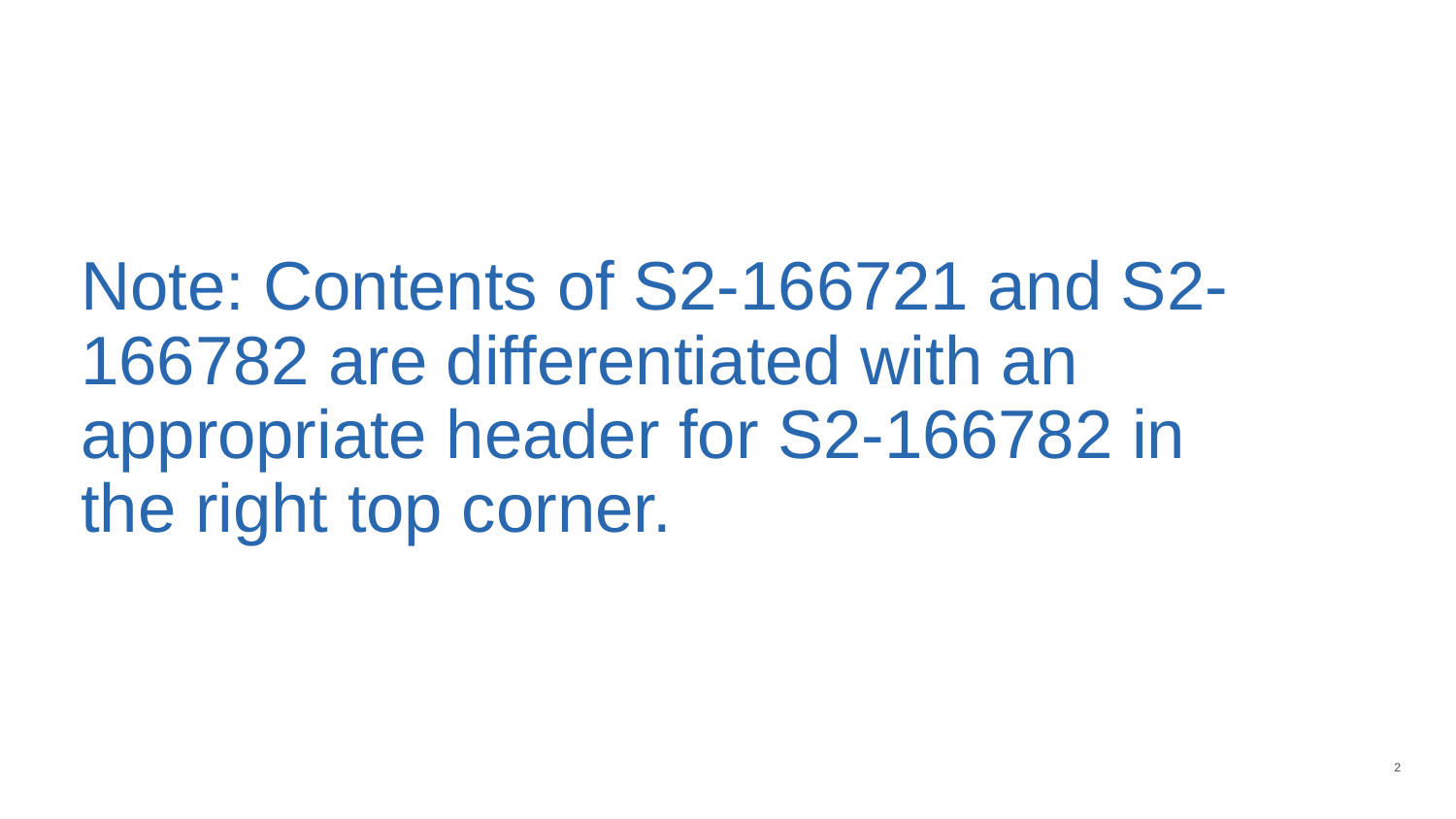

# Note: Contents of S2-166721 and S2-166782 are differentiated with an appropriate header for S2-166782 in the right top corner.